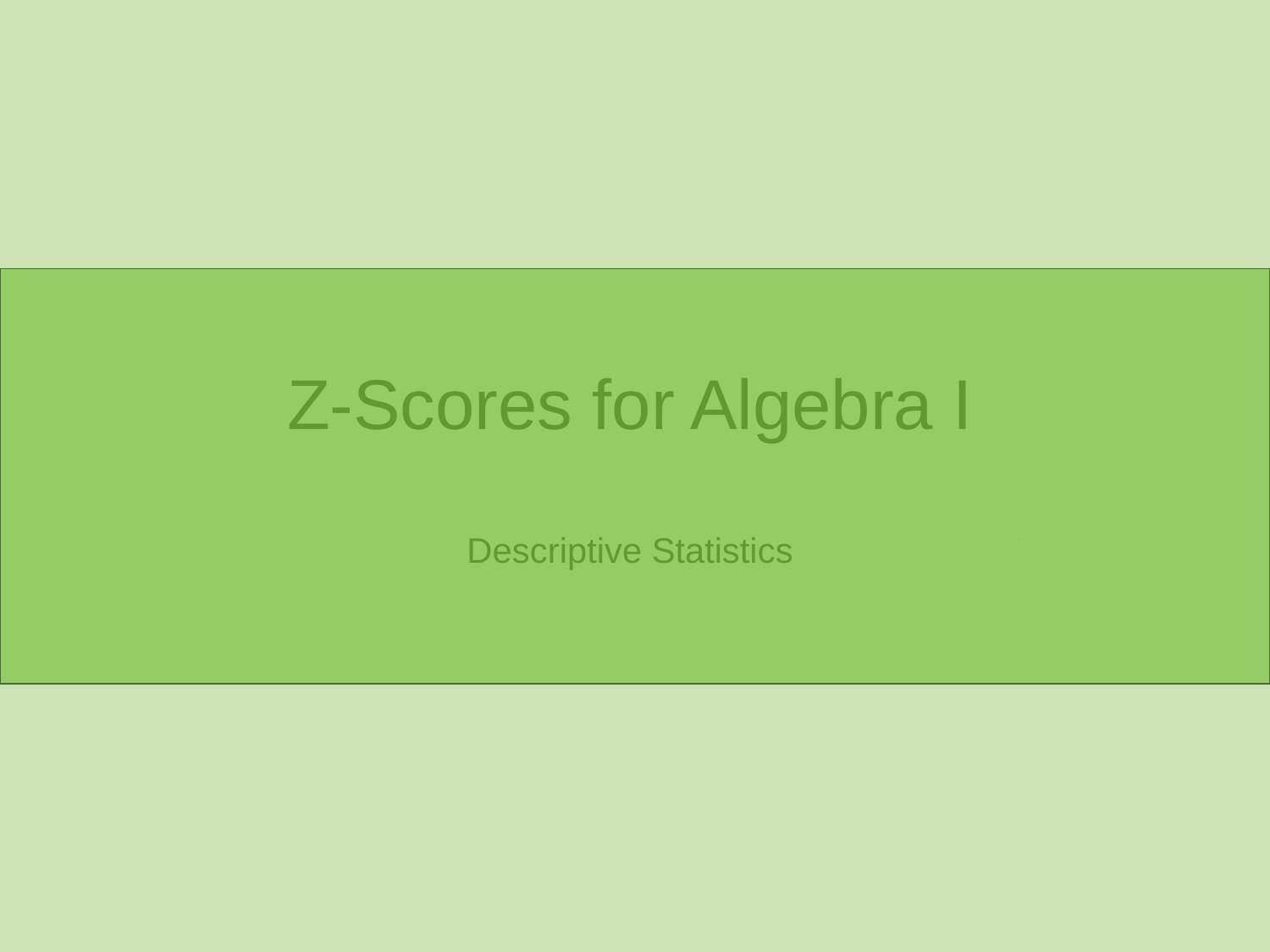

# Z-Scores for Algebra I
Descriptive Statistics